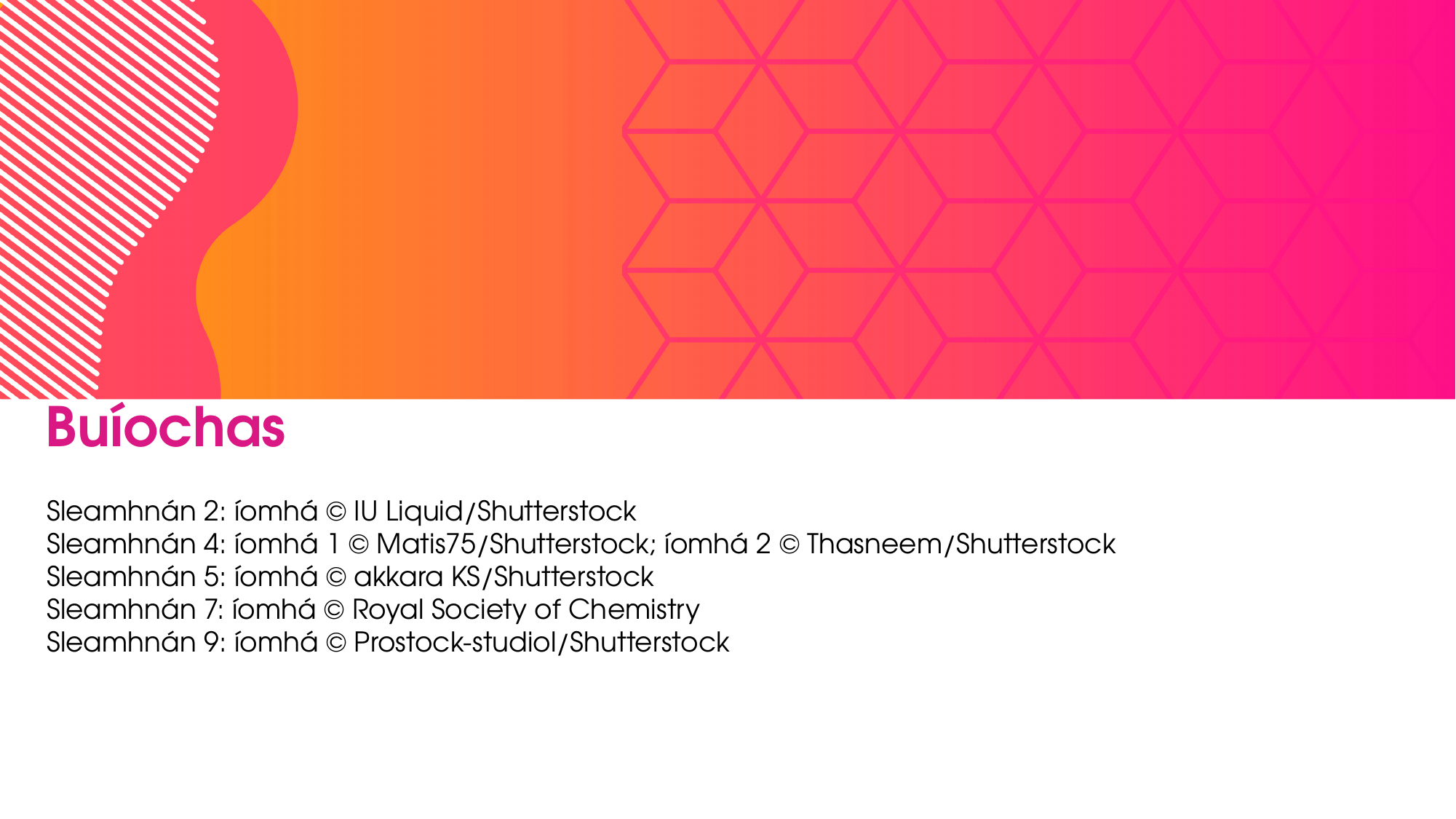

Buíochas

Sleamhnán 2: íomhá © IU Liquid/Shutterstock
Sleamhnán 4: íomhá 1 © Matis75/Shutterstock; íomhá 2 © Thasneem/Shutterstock
Sleamhnán 5: íomhá © akkara KS/Shutterstock
Sleamhnán 7: íomhá © Royal Society of Chemistry
Sleamhnán 9: íomhá © Prostock-studiol/Shutterstock